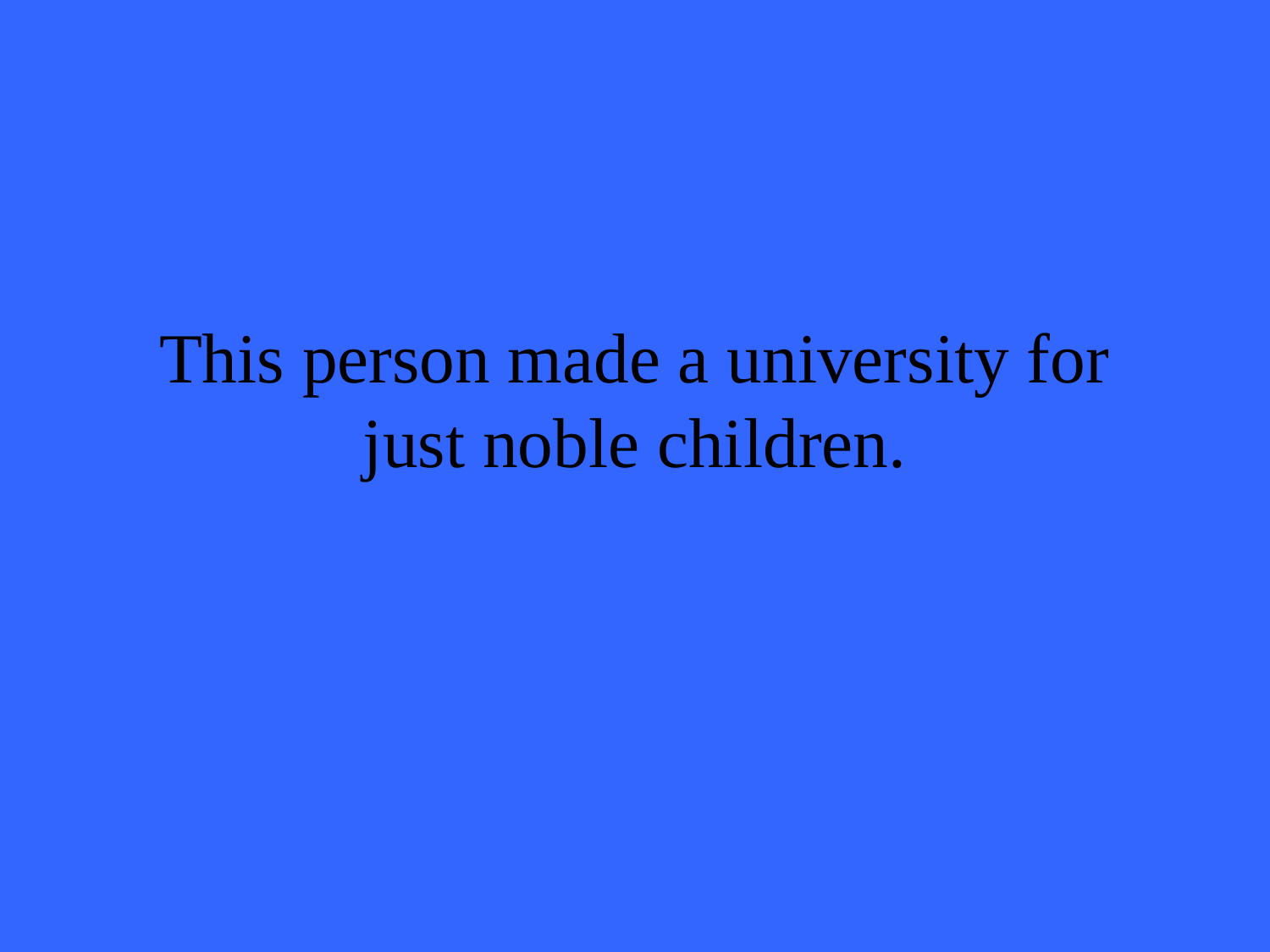

# This person made a university for just noble children.